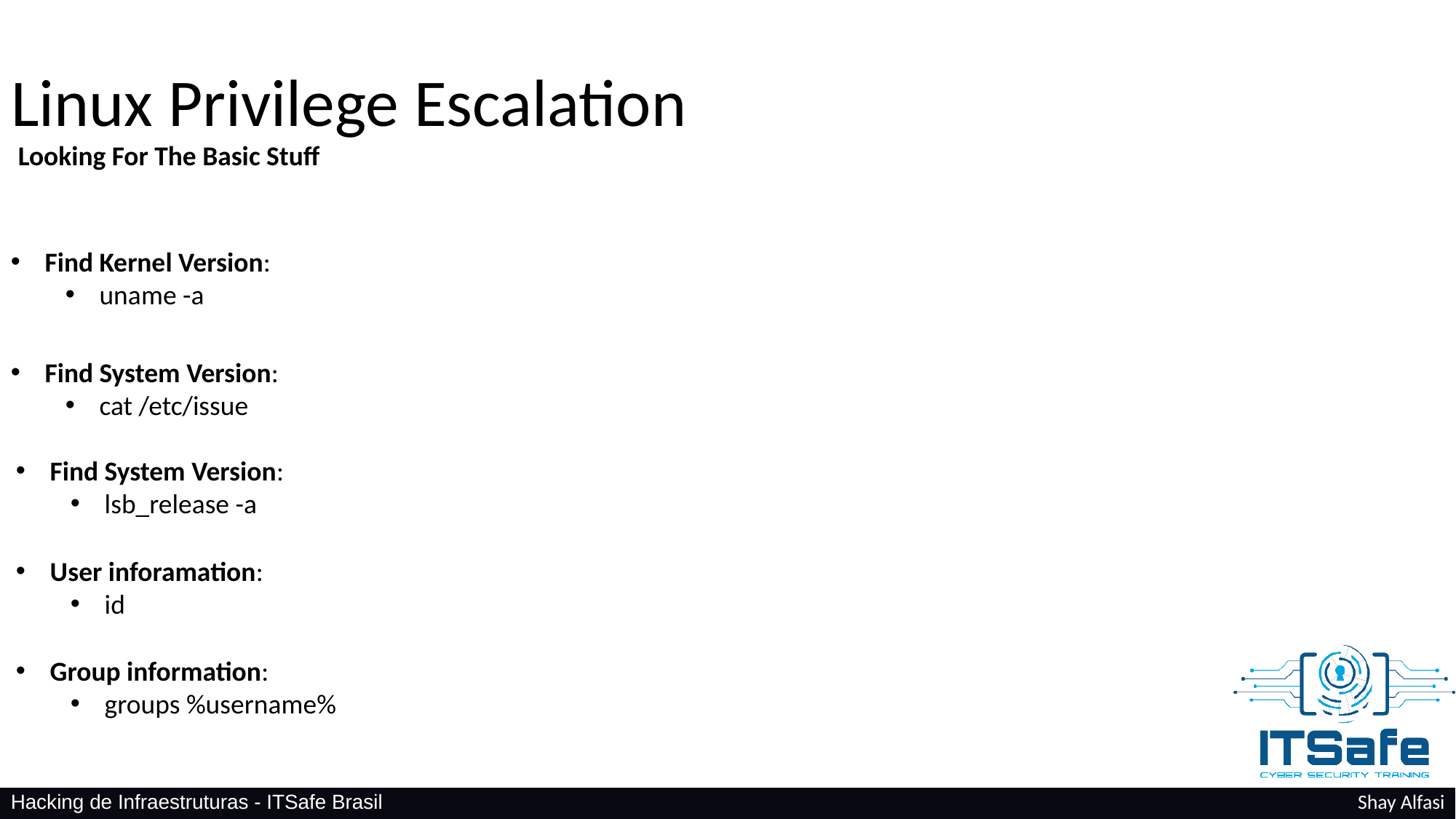

Linux Privilege Escalation
Looking For The Basic Stuff
Find Kernel Version:
uname -a
Find System Version:
cat /etc/issue
Find System Version:
lsb_release -a
User inforamation:
id
Group information:
groups %username%